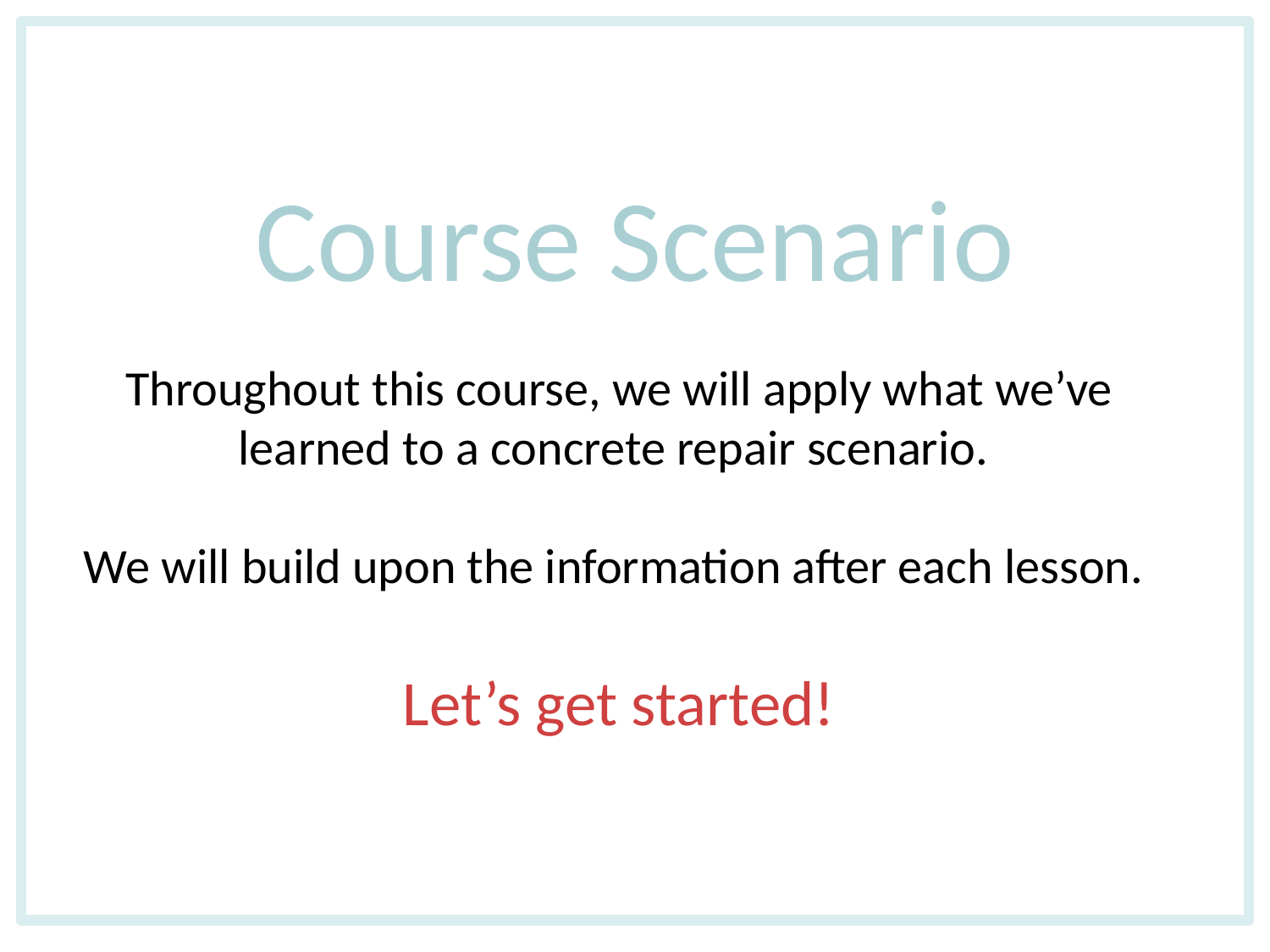

#
Course Scenario

Throughout this course, we will apply what we’ve learned to a concrete repair scenario.

We will build upon the information after each lesson.
Let’s get started!